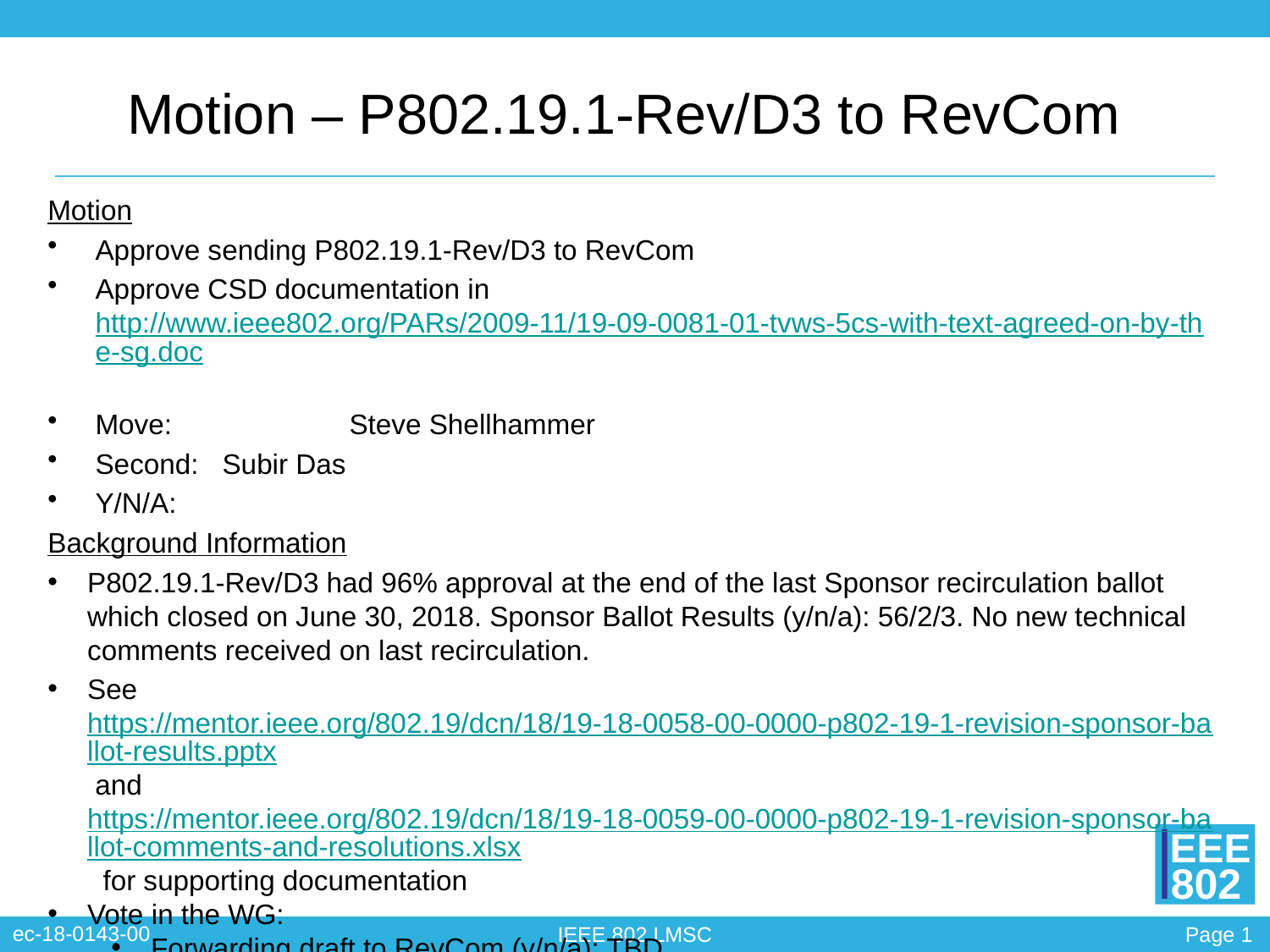

# Motion – P802.19.1-Rev/D3 to RevCom
Motion
Approve sending P802.19.1-Rev/D3 to RevCom
Approve CSD documentation in http://www.ieee802.org/PARs/2009-11/19-09-0081-01-tvws-5cs-with-text-agreed-on-by-the-sg.doc
Move:		Steve Shellhammer
Second:	Subir Das
Y/N/A:
Background Information
P802.19.1-Rev/D3 had 96% approval at the end of the last Sponsor recirculation ballot which closed on June 30, 2018. Sponsor Ballot Results (y/n/a): 56/2/3. No new technical comments received on last recirculation.
See https://mentor.ieee.org/802.19/dcn/18/19-18-0058-00-0000-p802-19-1-revision-sponsor-ballot-results.pptx and https://mentor.ieee.org/802.19/dcn/18/19-18-0059-00-0000-p802-19-1-revision-sponsor-ballot-comments-and-resolutions.xlsx  for supporting documentation
Vote in the WG:
Forwarding draft to RevCom (y/n/a): TBD
Approve CSD (y/n/a): TBD